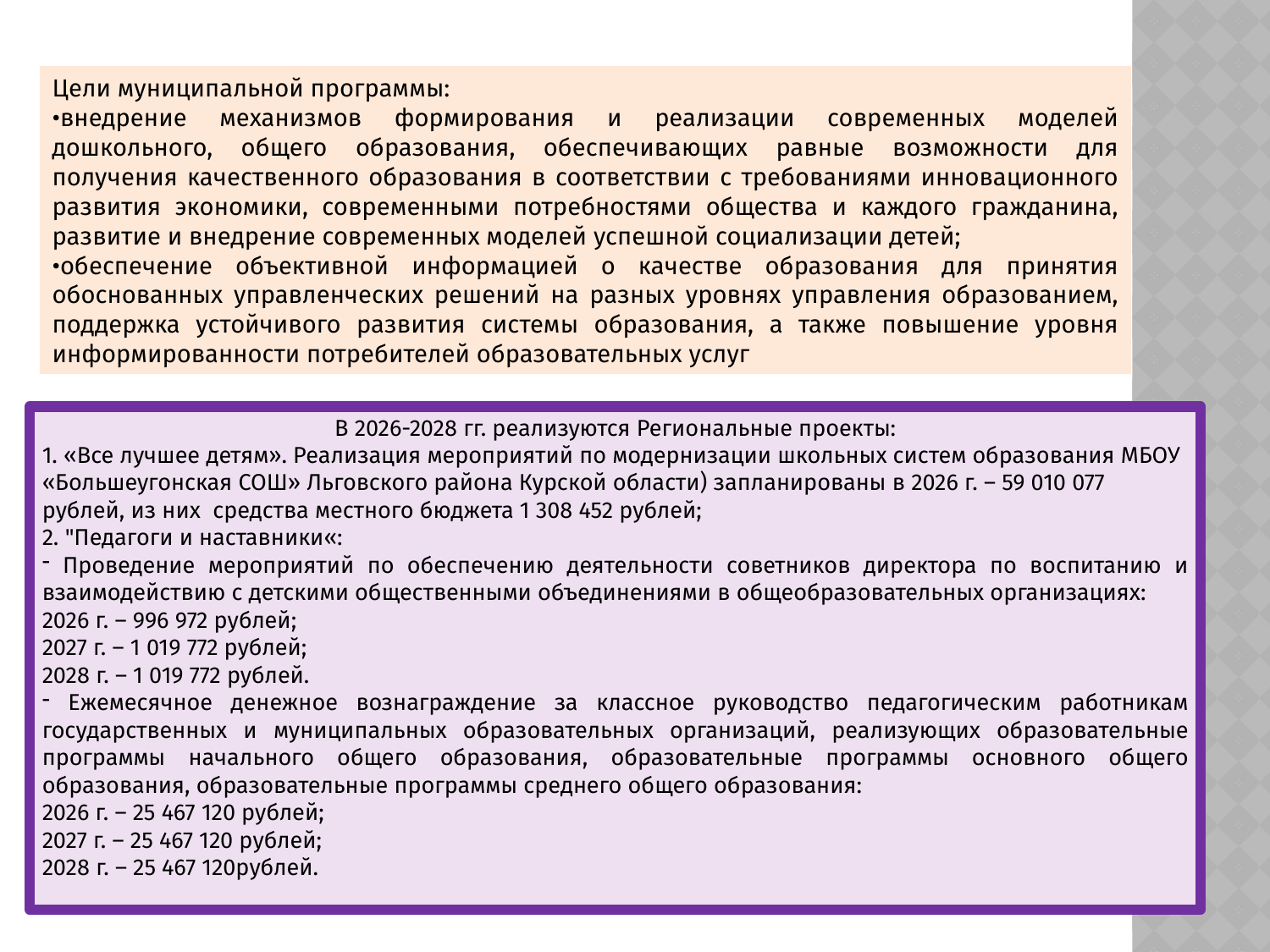

Цели муниципальной программы:
•внедрение механизмов формирования и реализации современных моделей дошкольного, общего образования, обеспечивающих равные возможности для получения качественного образования в соответствии с требованиями инновационного развития экономики, современными потребностями общества и каждого гражданина, развитие и внедрение современных моделей успешной социализации детей;
•обеспечение объективной информацией о качестве образования для принятия обоснованных управленческих решений на разных уровнях управления образованием, поддержка устойчивого развития системы образования, а также повышение уровня информированности потребителей образовательных услуг
В 2026-2028 гг. реализуются Региональные проекты:
1. «Все лучшее детям». Реализация мероприятий по модернизации школьных систем образования МБОУ «Большеугонская СОШ» Льговского района Курской области) запланированы в 2026 г. – 59 010 077 рублей, из них  средства местного бюджета 1 308 452 рублей;
2. "Педагоги и наставники«:
 Проведение мероприятий по обеспечению деятельности советников директора по воспитанию и взаимодействию с детскими общественными объединениями в общеобразовательных организациях:
2026 г. – 996 972 рублей;
2027 г. – 1 019 772 рублей;
2028 г. – 1 019 772 рублей.
 Ежемесячное денежное вознаграждение за классное руководство педагогическим работникам государственных и муниципальных образовательных организаций, реализующих образовательные программы начального общего образования, образовательные программы основного общего образования, образовательные программы среднего общего образования:
2026 г. – 25 467 120 рублей;
2027 г. – 25 467 120 рублей;
2028 г. – 25 467 120рублей.